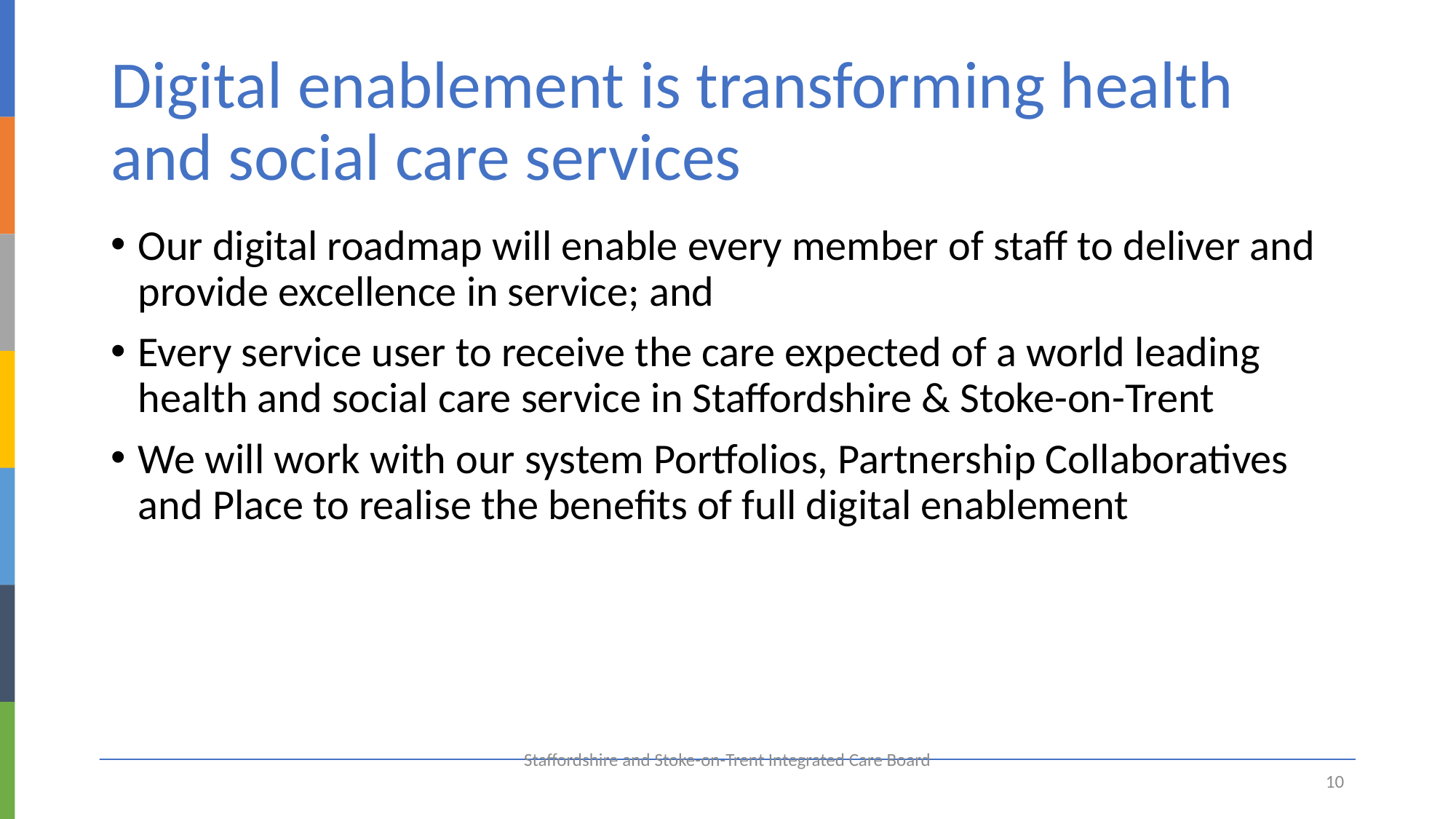

# Digital enablement is transforming health and social care services
Our digital roadmap will enable every member of staff to deliver and provide excellence in service; and
Every service user to receive the care expected of a world leading health and social care service in Staffordshire & Stoke-on-Trent
We will work with our system Portfolios, Partnership Collaboratives and Place to realise the benefits of full digital enablement
Staffordshire and Stoke-on-Trent Integrated Care Board

10